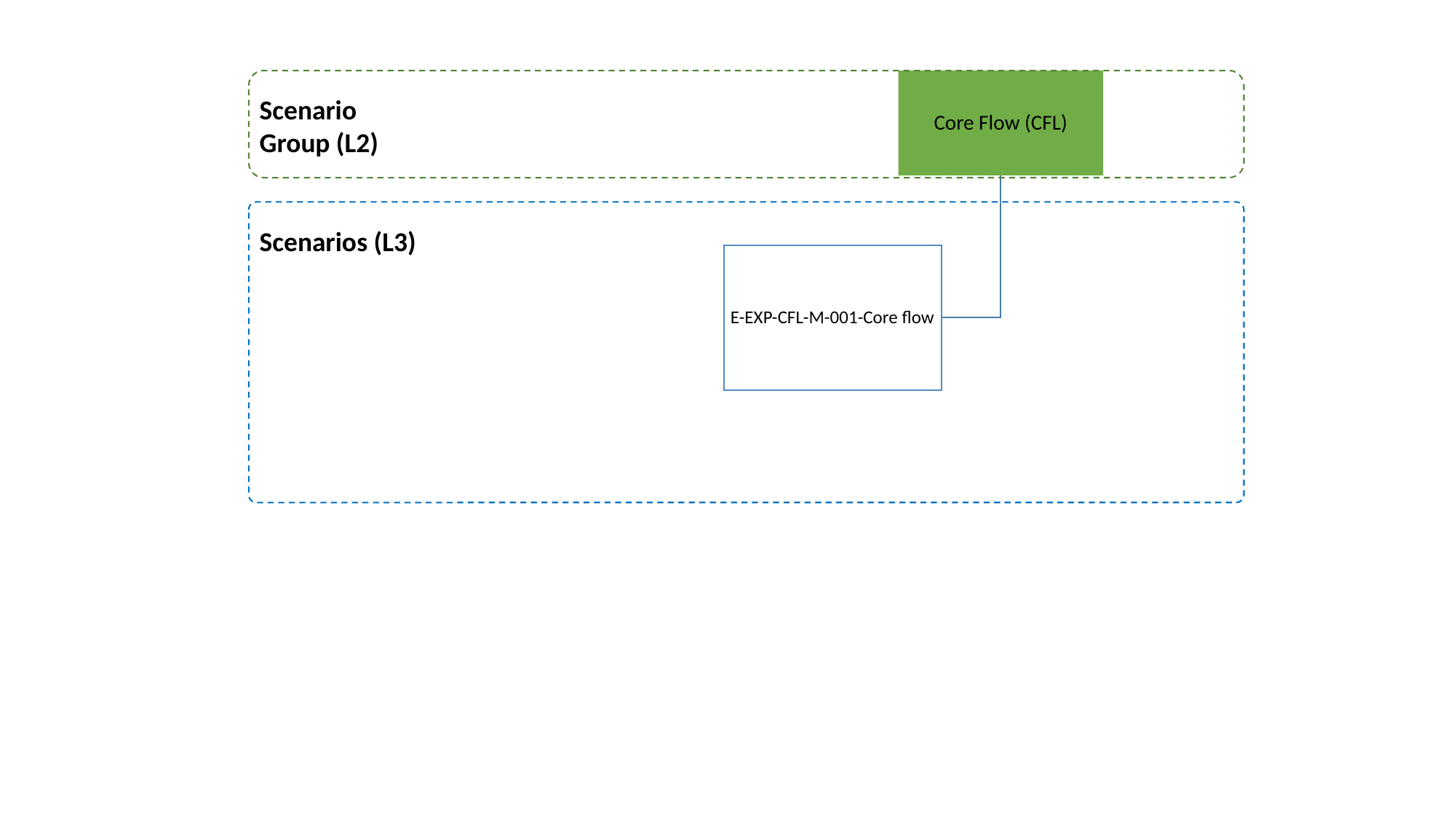

Core Flow (CFL)
E-EXP-CFL-M-001-Core flow
Scenario Group (L2)

Scenarios (L3)